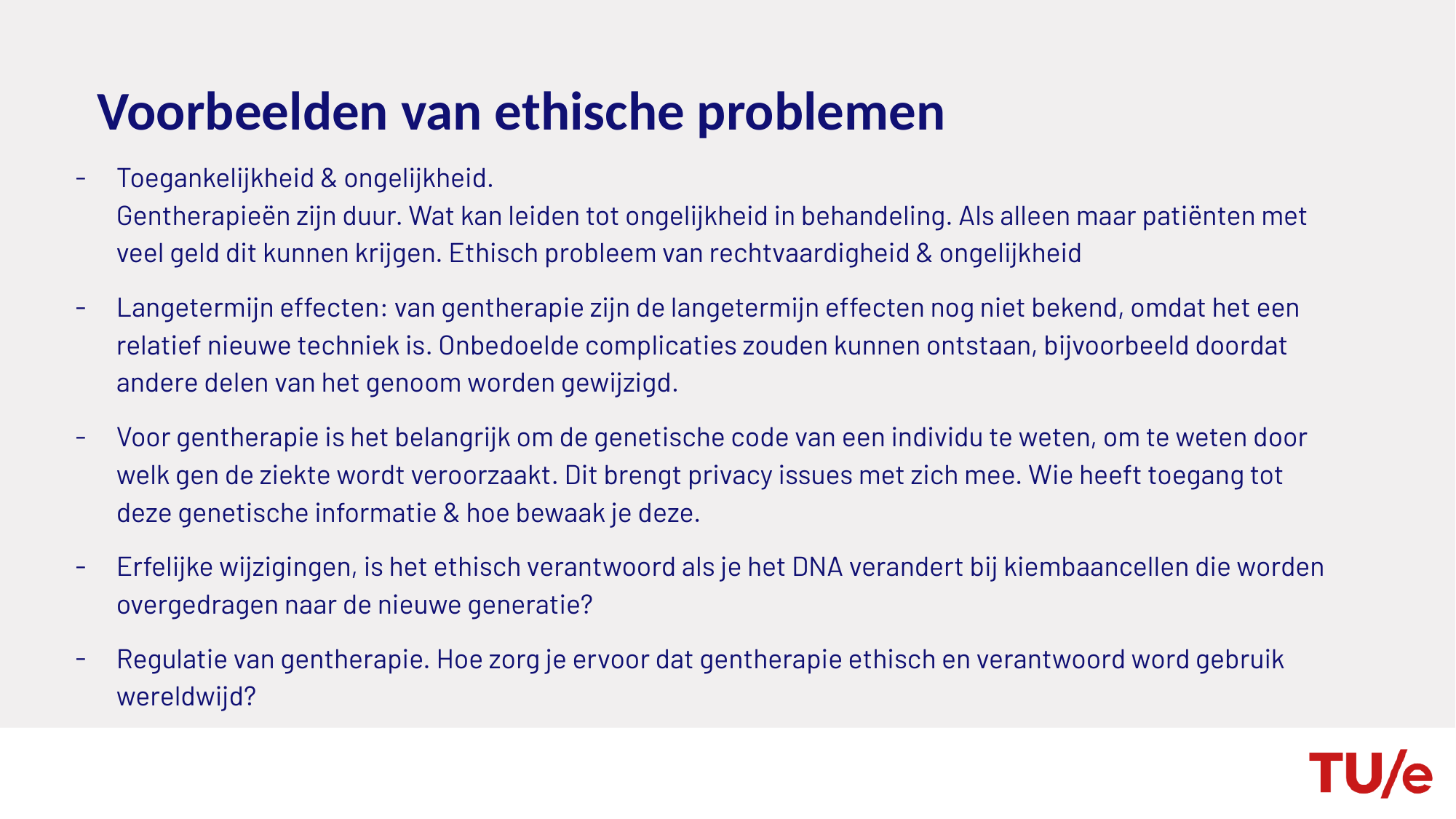

# Voorbeelden van ethische problemen
Toegankelijkheid & ongelijkheid.
Gentherapieën zijn duur. Wat kan leiden tot ongelijkheid in behandeling. Als alleen maar patiënten met veel geld dit kunnen krijgen. Ethisch probleem van rechtvaardigheid & ongelijkheid
Langetermijn effecten: van gentherapie zijn de langetermijn effecten nog niet bekend, omdat het een relatief nieuwe techniek is. Onbedoelde complicaties zouden kunnen ontstaan, bijvoorbeeld doordat andere delen van het genoom worden gewijzigd.
Voor gentherapie is het belangrijk om de genetische code van een individu te weten, om te weten door welk gen de ziekte wordt veroorzaakt. Dit brengt privacy issues met zich mee. Wie heeft toegang tot deze genetische informatie & hoe bewaak je deze.
Erfelijke wijzigingen, is het ethisch verantwoord als je het DNA verandert bij kiembaancellen die worden overgedragen naar de nieuwe generatie?
Regulatie van gentherapie. Hoe zorg je ervoor dat gentherapie ethisch en verantwoord word gebruik wereldwijd?